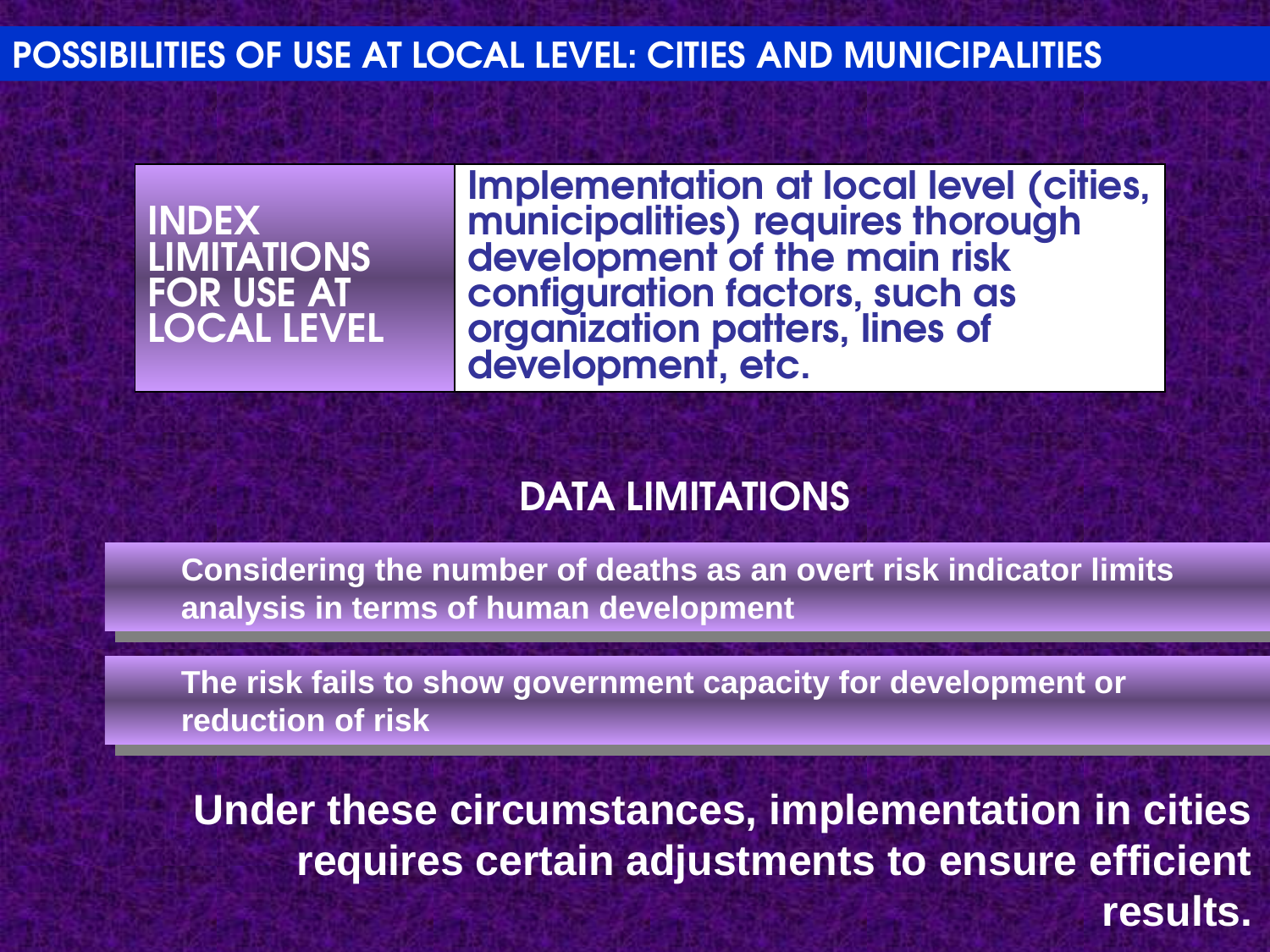

POSSIBILITIES OF USE AT LOCAL LEVEL: CITIES AND MUNICIPALITIES
| INDEX LIMITATIONS FOR USE AT LOCAL LEVEL | Implementation at local level (cities, municipalities) requires thorough development of the main risk configuration factors, such as organization patters, lines of development, etc. |
| --- | --- |
DATA LIMITATIONS
Considering the number of deaths as an overt risk indicator limits analysis in terms of human development
The risk fails to show government capacity for development or reduction of risk
Under these circumstances, implementation in cities requires certain adjustments to ensure efficient results.